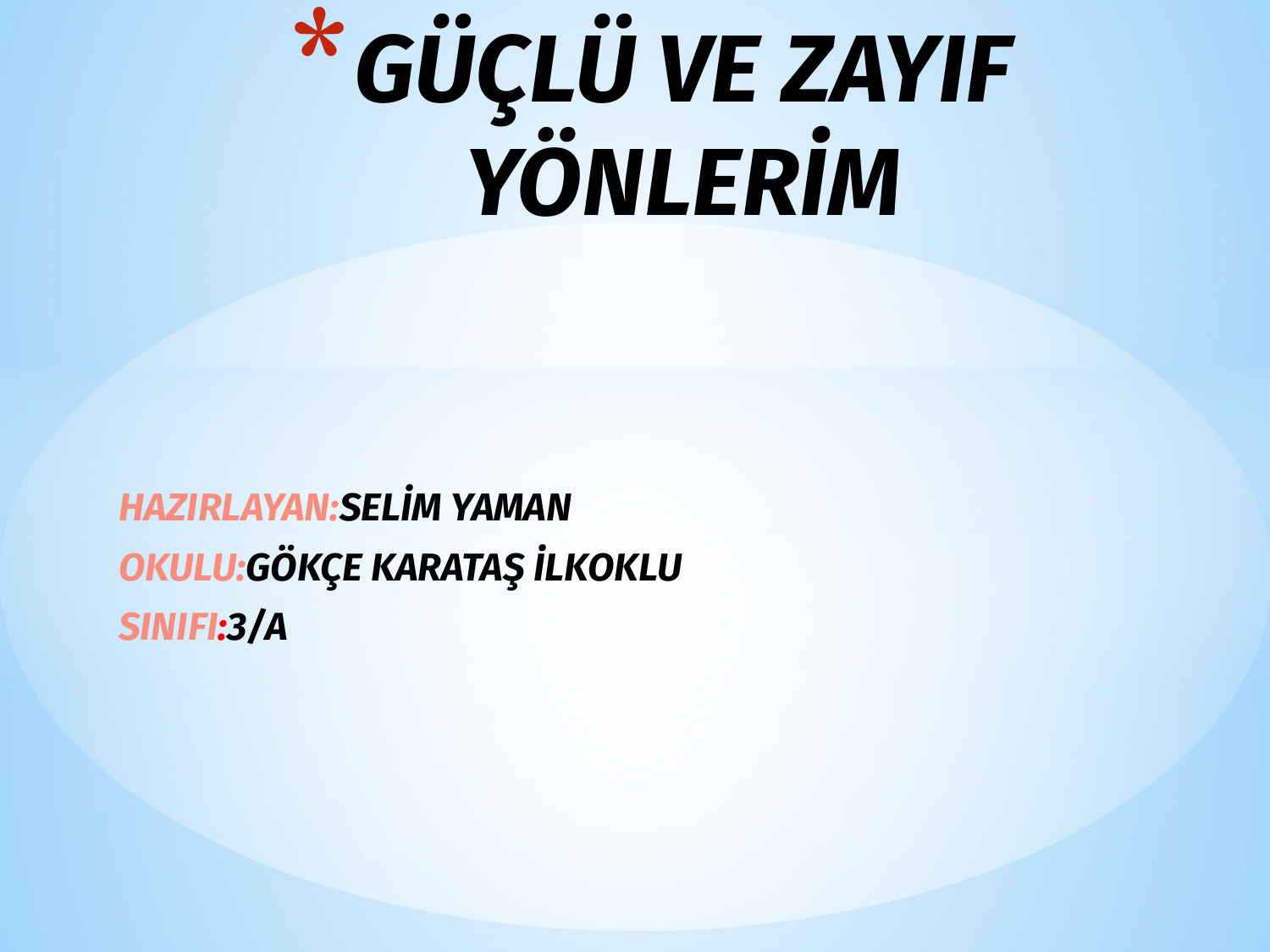

# GÜÇLÜ VE ZAYIF YÖNLERİM
HAZIRLAYAN:SELİM YAMAN
OKULU:GÖKÇE KARATAŞ İLKOKLU
SINIFI:3/A